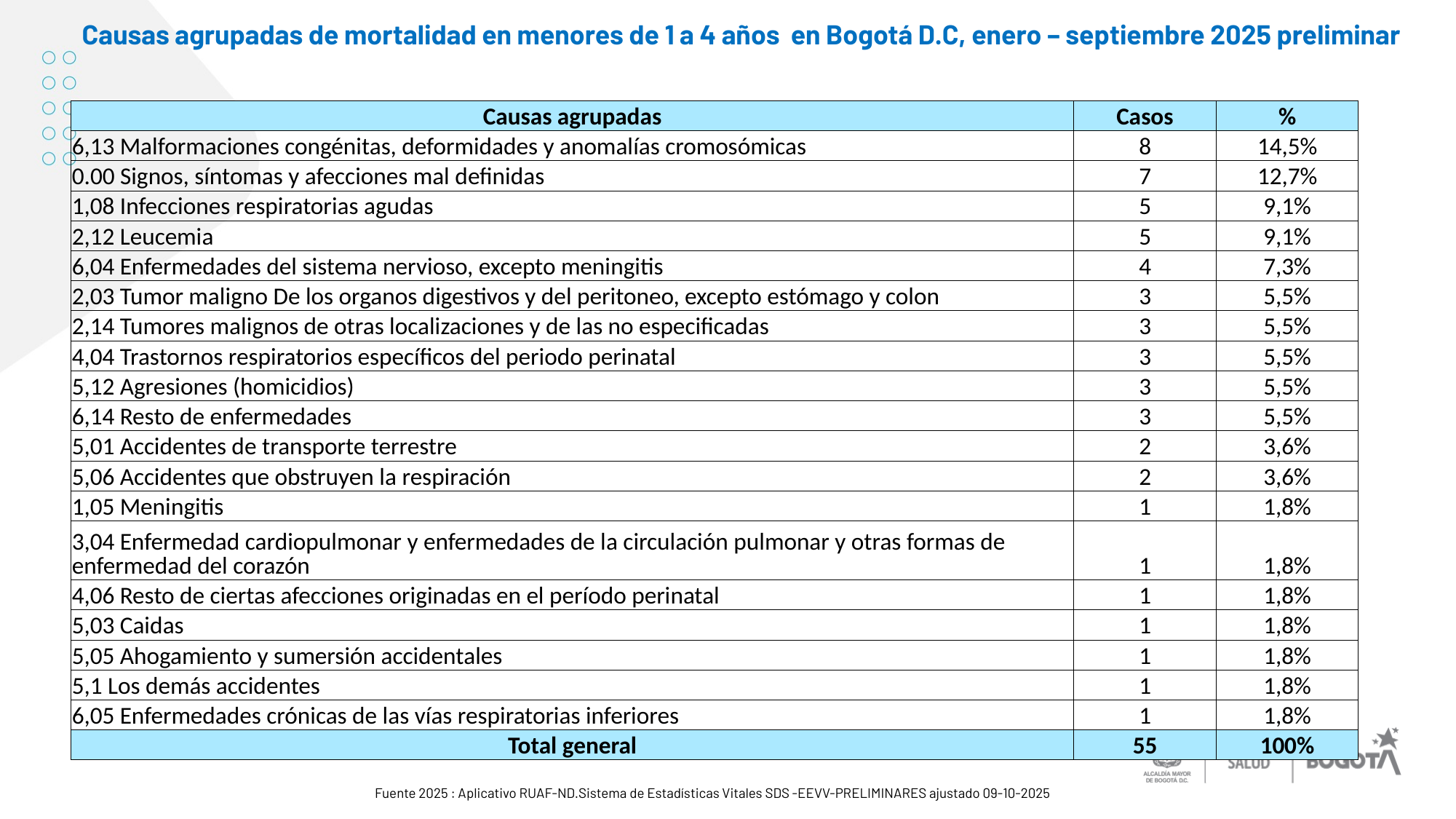

Causas agrupadas de mortalidad en menores de 1 a 4 años  en Bogotá D.C, enero – septiembre 2025 preliminar
| Causas agrupadas | Casos | % |
| --- | --- | --- |
| 6,13 Malformaciones congénitas, deformidades y anomalías cromosómicas | 8 | 14,5% |
| 0.00 Signos, síntomas y afecciones mal definidas | 7 | 12,7% |
| 1,08 Infecciones respiratorias agudas | 5 | 9,1% |
| 2,12 Leucemia | 5 | 9,1% |
| 6,04 Enfermedades del sistema nervioso, excepto meningitis | 4 | 7,3% |
| 2,03 Tumor maligno De los organos digestivos y del peritoneo, excepto estómago y colon | 3 | 5,5% |
| 2,14 Tumores malignos de otras localizaciones y de las no especificadas | 3 | 5,5% |
| 4,04 Trastornos respiratorios específicos del periodo perinatal | 3 | 5,5% |
| 5,12 Agresiones (homicidios) | 3 | 5,5% |
| 6,14 Resto de enfermedades | 3 | 5,5% |
| 5,01 Accidentes de transporte terrestre | 2 | 3,6% |
| 5,06 Accidentes que obstruyen la respiración | 2 | 3,6% |
| 1,05 Meningitis | 1 | 1,8% |
| 3,04 Enfermedad cardiopulmonar y enfermedades de la circulación pulmonar y otras formas de enfermedad del corazón | 1 | 1,8% |
| 4,06 Resto de ciertas afecciones originadas en el período perinatal | 1 | 1,8% |
| 5,03 Caidas | 1 | 1,8% |
| 5,05 Ahogamiento y sumersión accidentales | 1 | 1,8% |
| 5,1 Los demás accidentes | 1 | 1,8% |
| 6,05 Enfermedades crónicas de las vías respiratorias inferiores | 1 | 1,8% |
| Total general | 55 | 100% |
Fuente 2025 : Aplicativo RUAF-ND.Sistema de Estadísticas Vitales SDS -EEVV-PRELIMINARES ajustado 09-10-2025